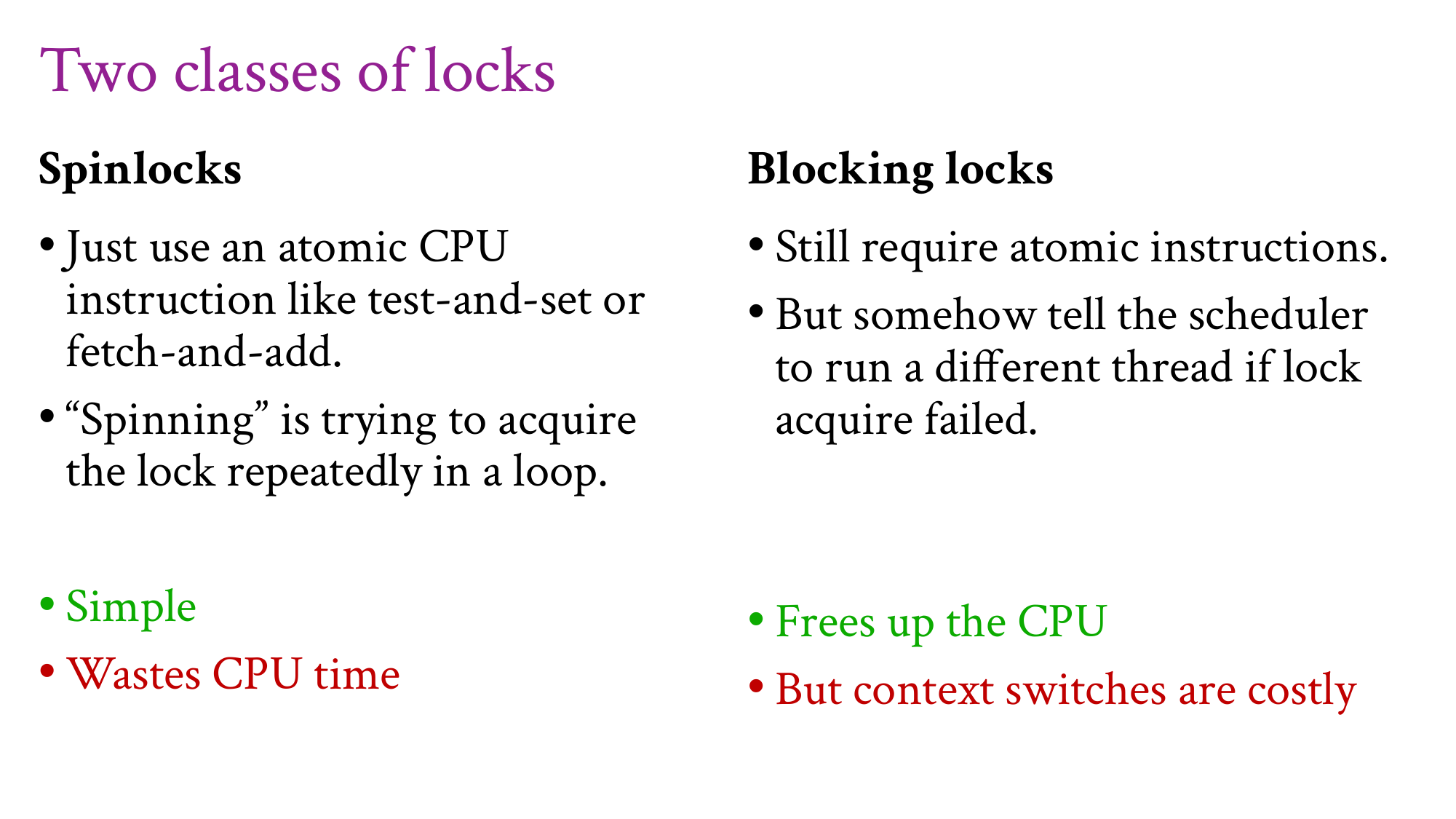

# Two classes of locks
Spinlocks
Blocking locks
Still require atomic instructions.
But somehow tell the scheduler to run a different thread if lock acquire failed.

Frees up the CPU
But context switches are costly
Just use an atomic CPU instruction like test-and-set or fetch-and-add.
“Spinning” is trying to acquire the lock repeatedly in a loop.

Simple
Wastes CPU time